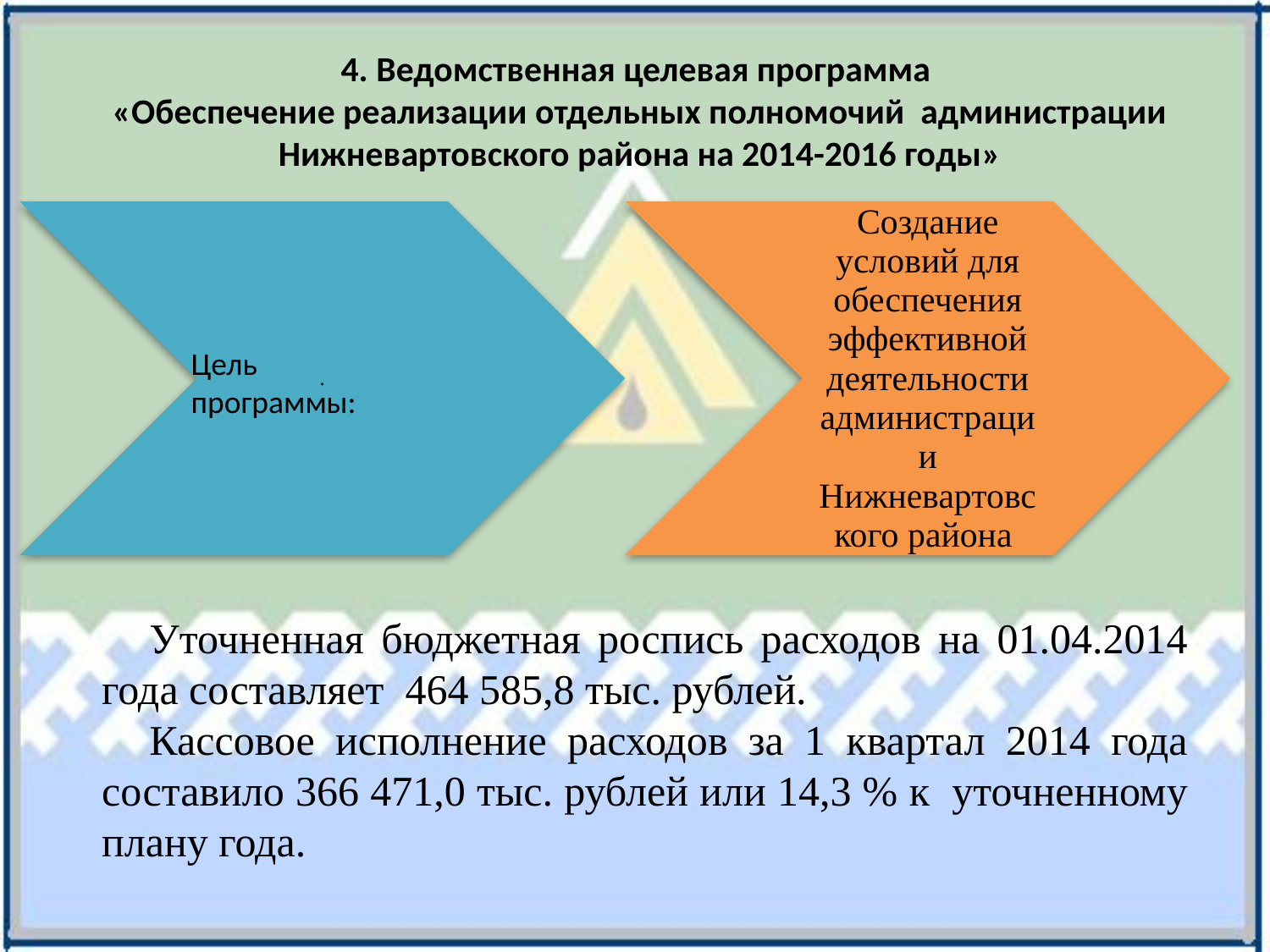

4. Ведомственная целевая программа
«Обеспечение реализации отдельных полномочий  администрации Нижневартовского района на 2014-2016 годы»
Создание условий для обеспечения эффективной деятельности администрации Нижневартовского района
.
Цель программы:
Уточненная бюджетная роспись расходов на 01.04.2014 года составляет  464 585,8 тыс. рублей.
Кассовое исполнение расходов за 1 квартал 2014 года составило 366 471,0 тыс. рублей или 14,3 % к  уточненному плану года.